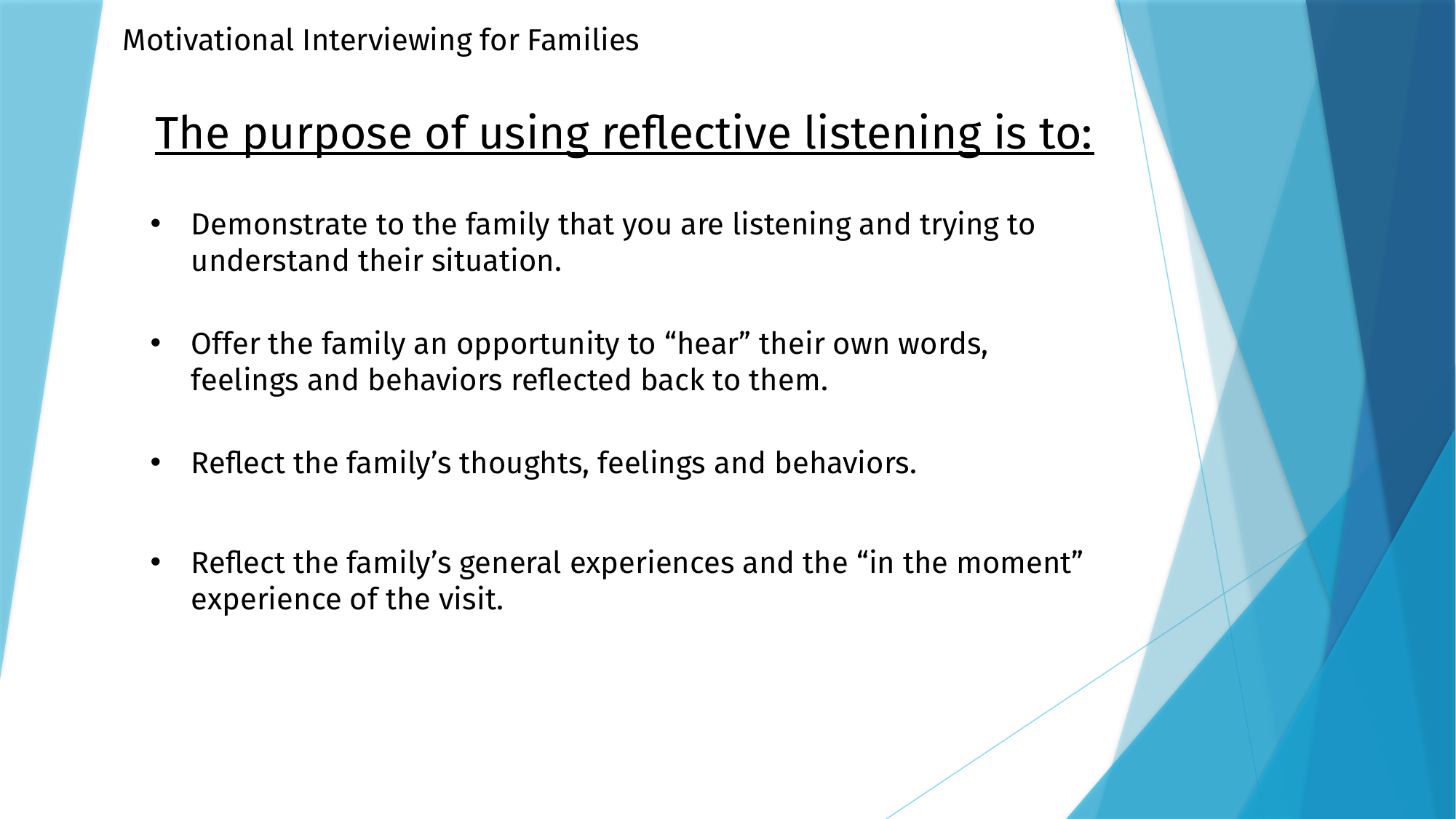

Motivational Interviewing for Families
The purpose of using reflective listening is to:
Demonstrate to the family that you are listening and trying to understand their situation.
Offer the family an opportunity to “hear” their own words, feelings and behaviors reflected back to them.
Reflect the family’s thoughts, feelings and behaviors.
Reflect the family’s general experiences and the “in the moment” experience of the visit.